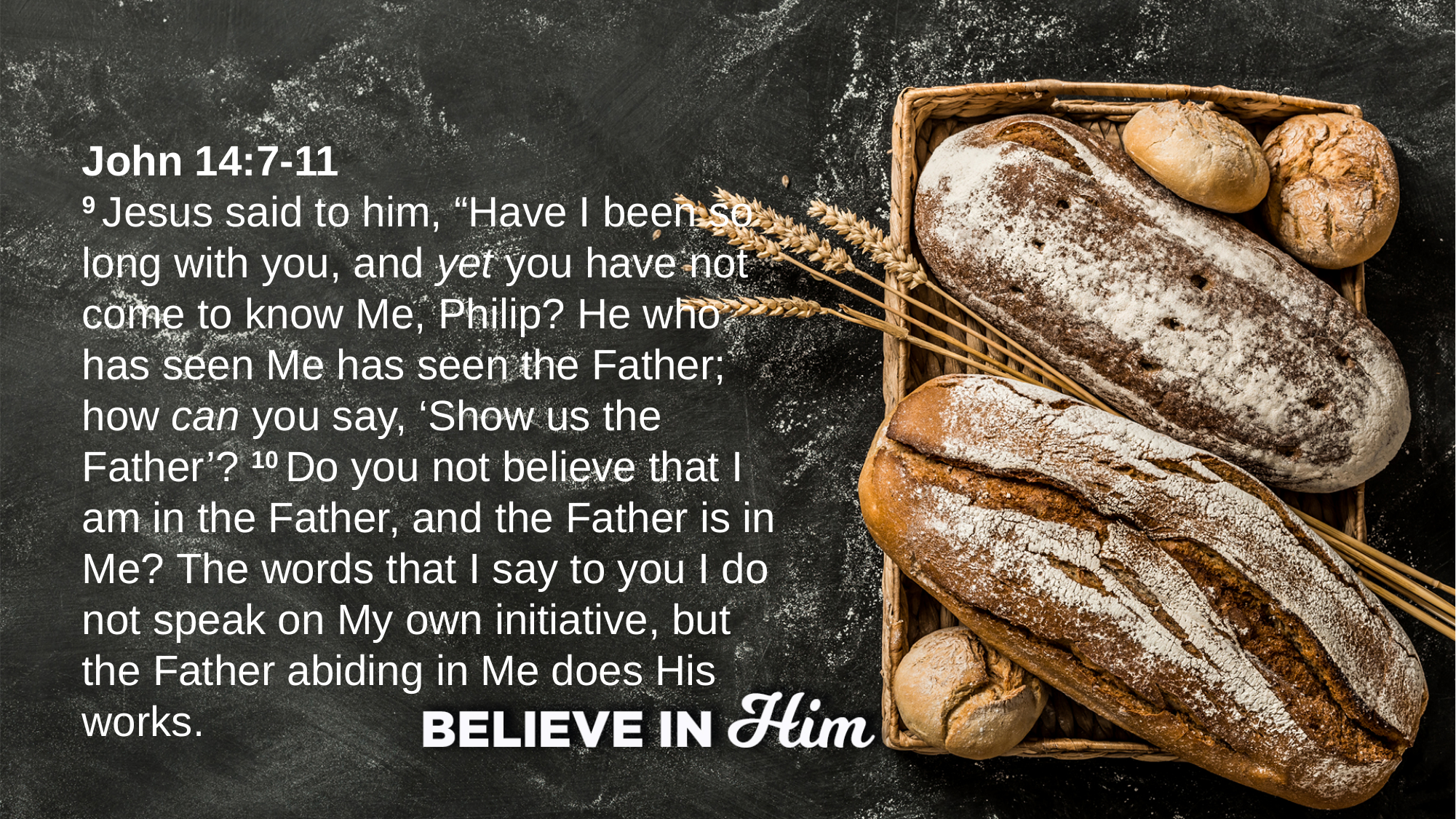

John 14:7-11
9 Jesus said to him, “Have I been so long with you, and yet you have not
come to know Me, Philip? He who has seen Me has seen the Father; how can you say, ‘Show us the Father’? 10 Do you not believe that I am in the Father, and the Father is in Me? The words that I say to you I do not speak on My own initiative, but the Father abiding in Me does His works.